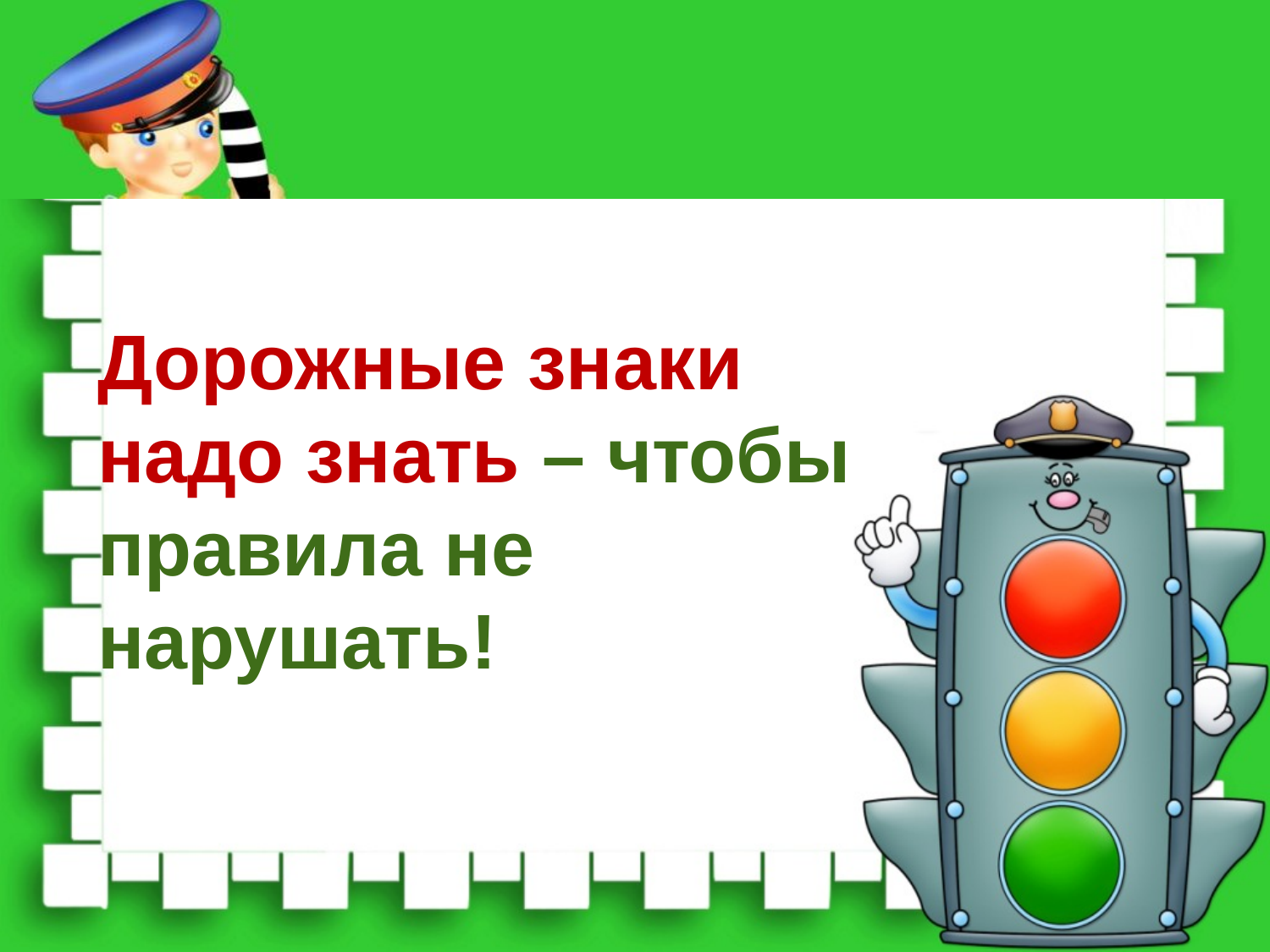

Дорожные знаки надо знать – чтобы правила не нарушать!